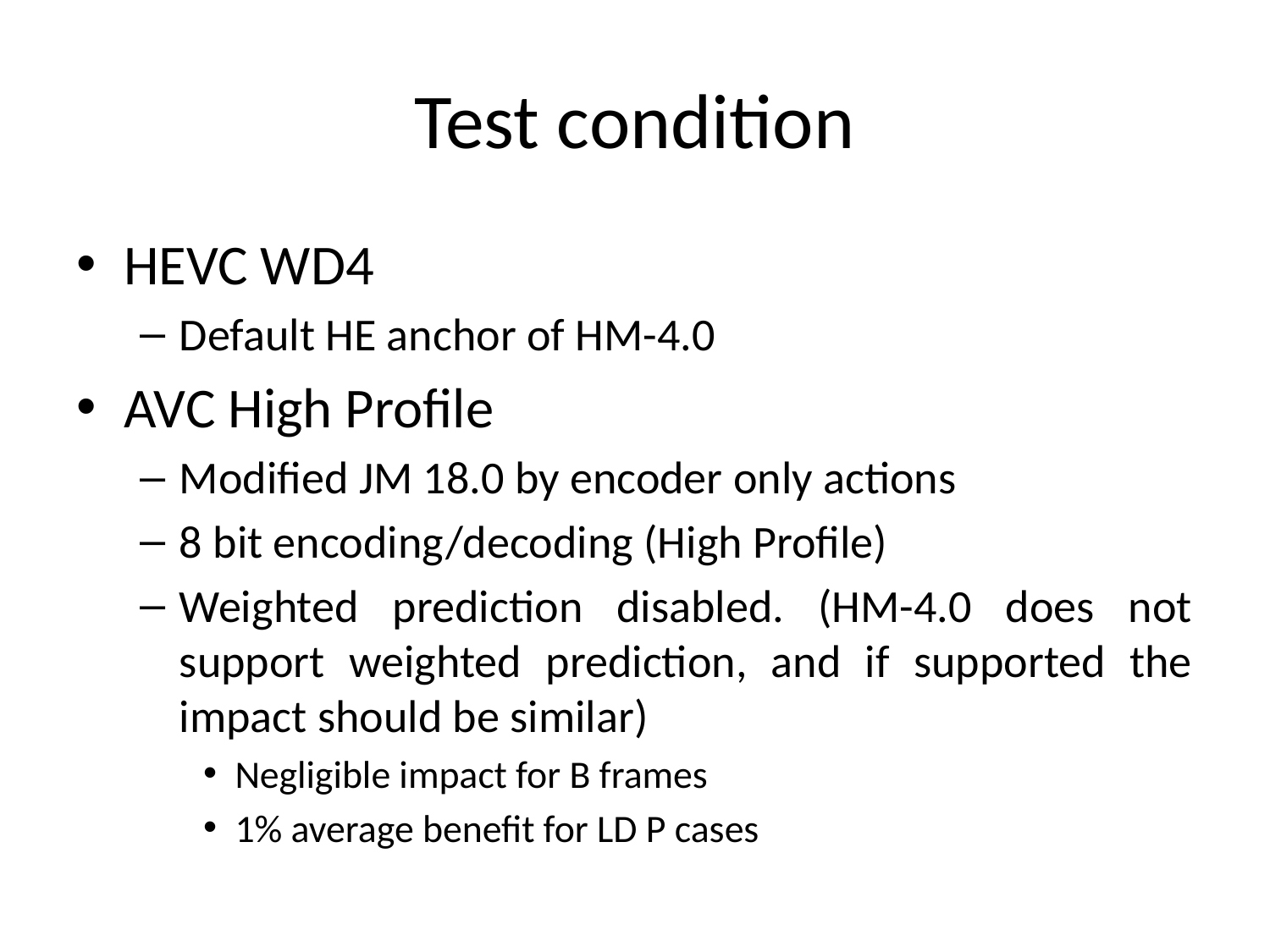

# Test condition
HEVC WD4
Default HE anchor of HM-4.0
AVC High Profile
Modified JM 18.0 by encoder only actions
8 bit encoding/decoding (High Profile)
Weighted prediction disabled. (HM-4.0 does not support weighted prediction, and if supported the impact should be similar)
Negligible impact for B frames
1% average benefit for LD P cases